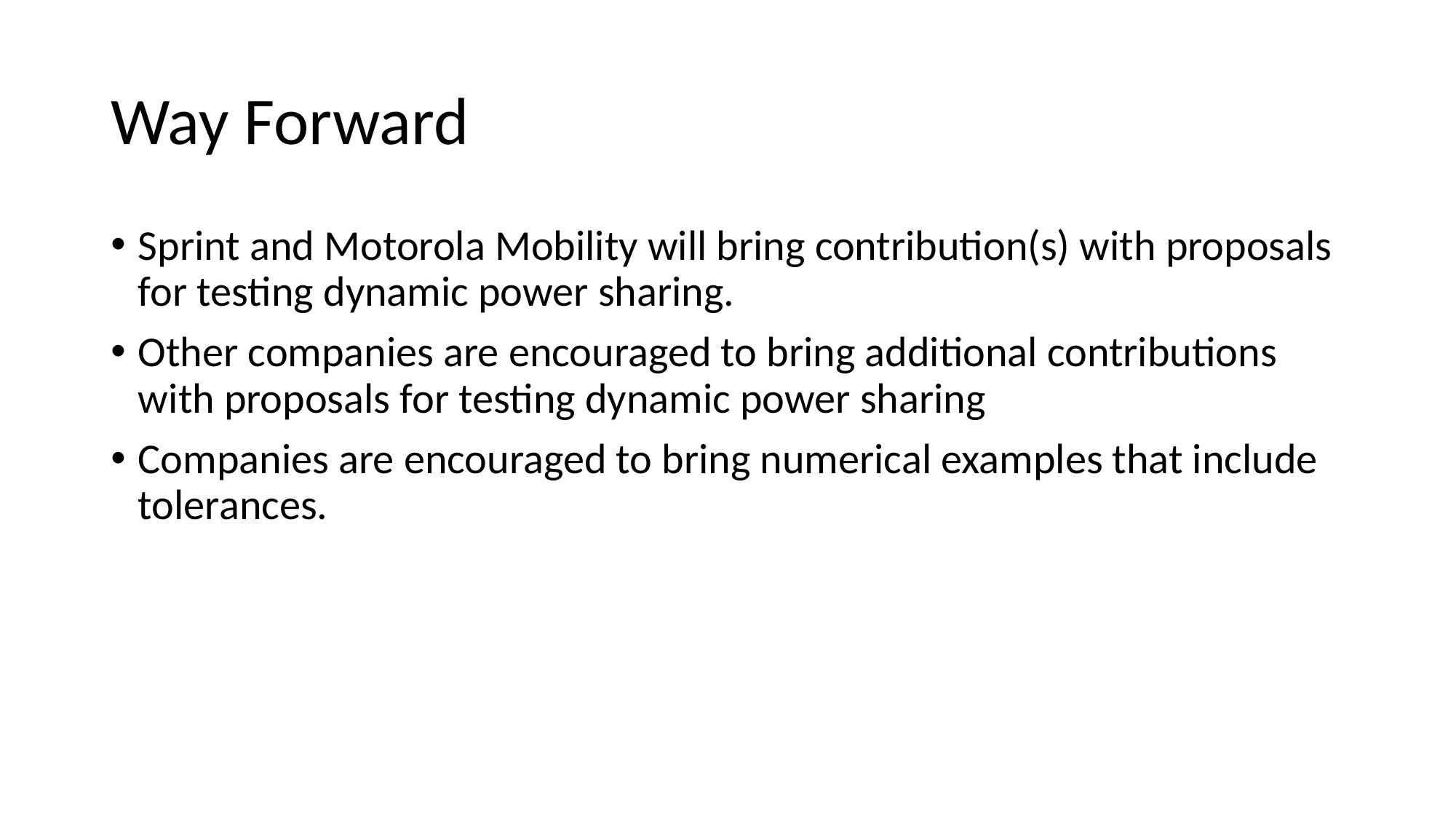

# Way Forward
Sprint and Motorola Mobility will bring contribution(s) with proposals for testing dynamic power sharing.
Other companies are encouraged to bring additional contributions with proposals for testing dynamic power sharing
Companies are encouraged to bring numerical examples that include tolerances.